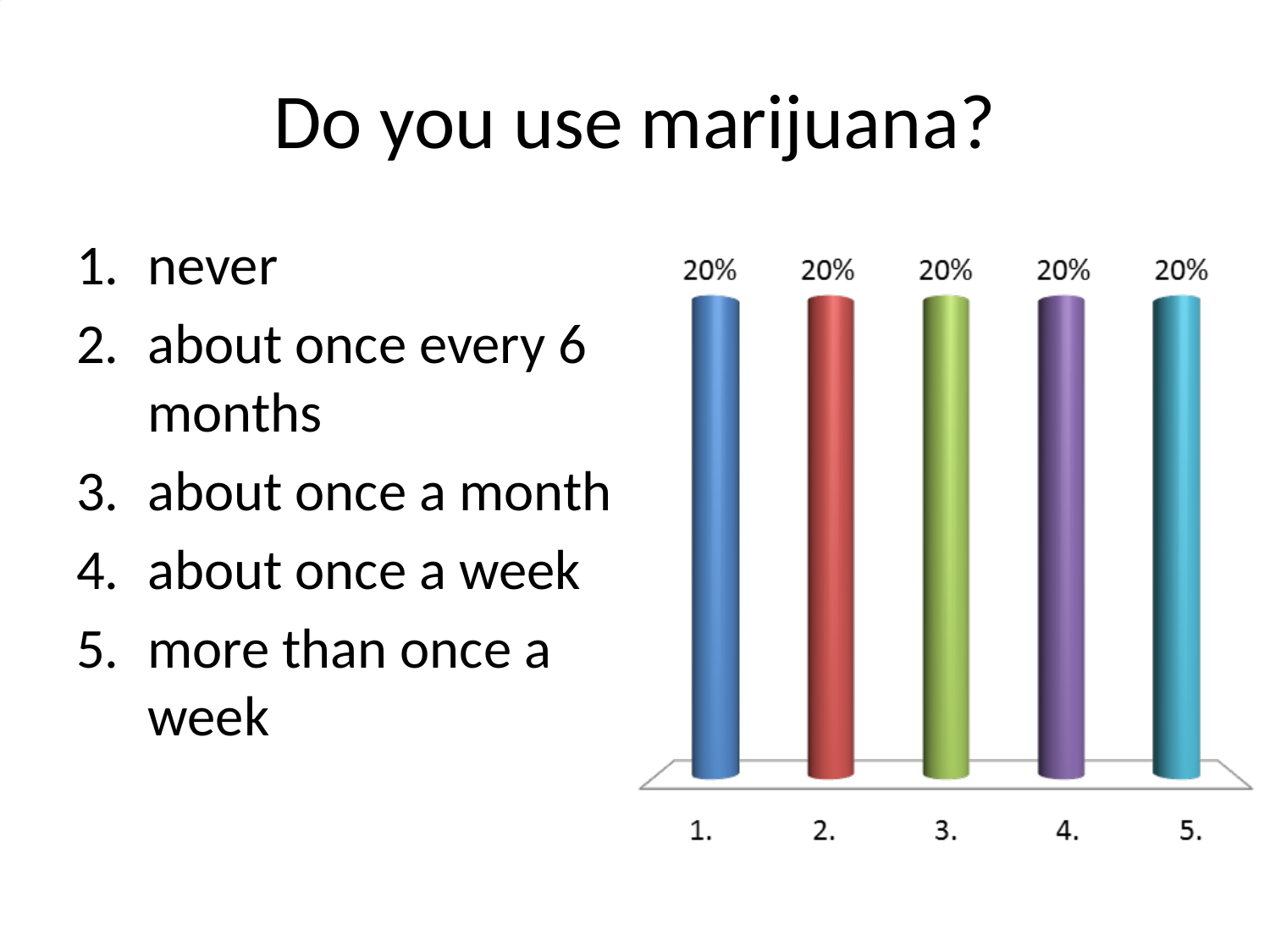

# Do you use marijuana?
never
about once every 6 months
about once a month
about once a week
more than once a week